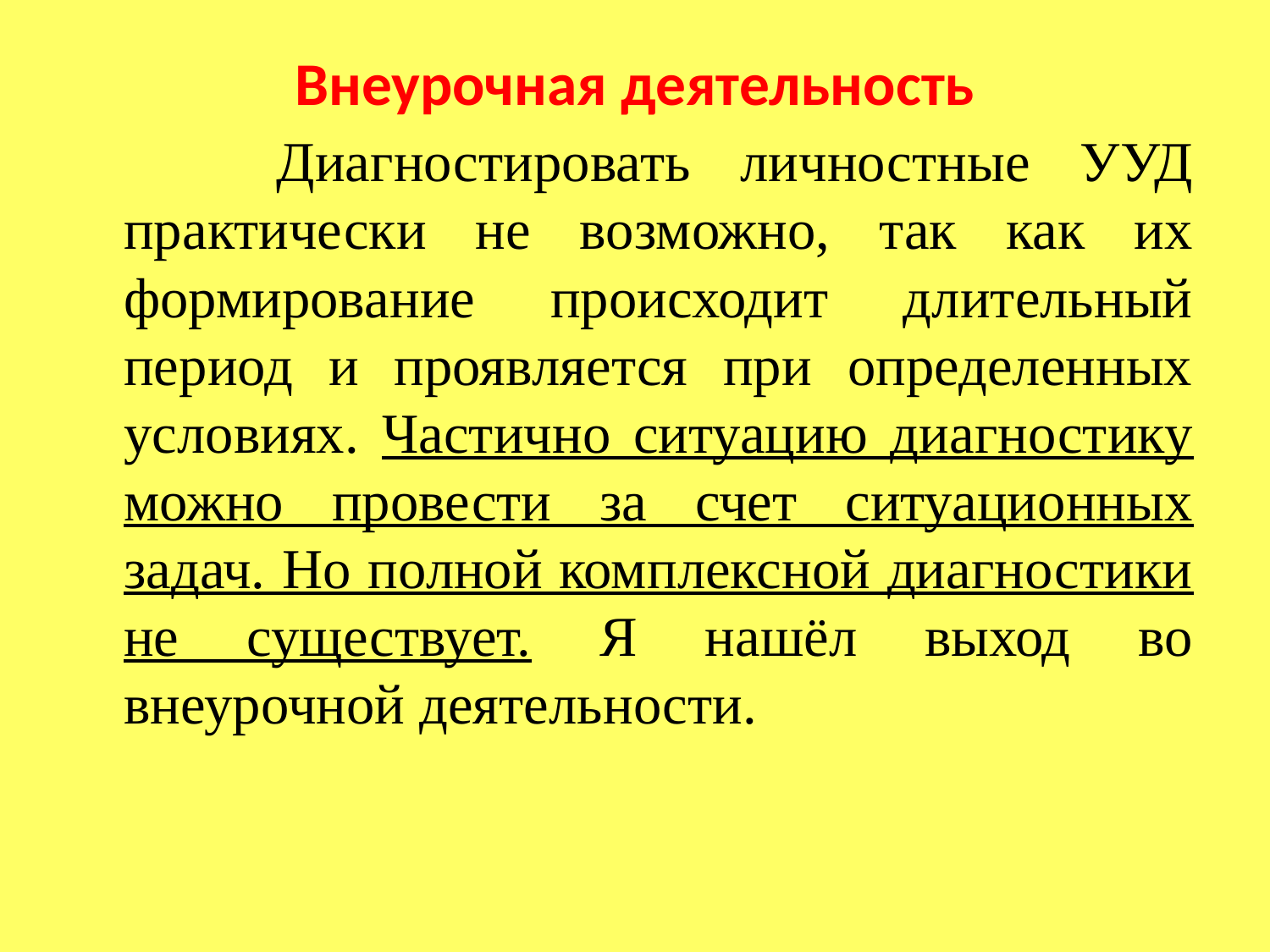

# Внеурочная деятельность
    Диагностировать личностные УУД практически не возможно, так как их формирование происходит длительный период и проявляется при определенных условиях. Частично ситуацию диагностику можно провести за счет ситуационных задач. Но полной комплексной диагностики не существует. Я нашёл выход во внеурочной деятельности.